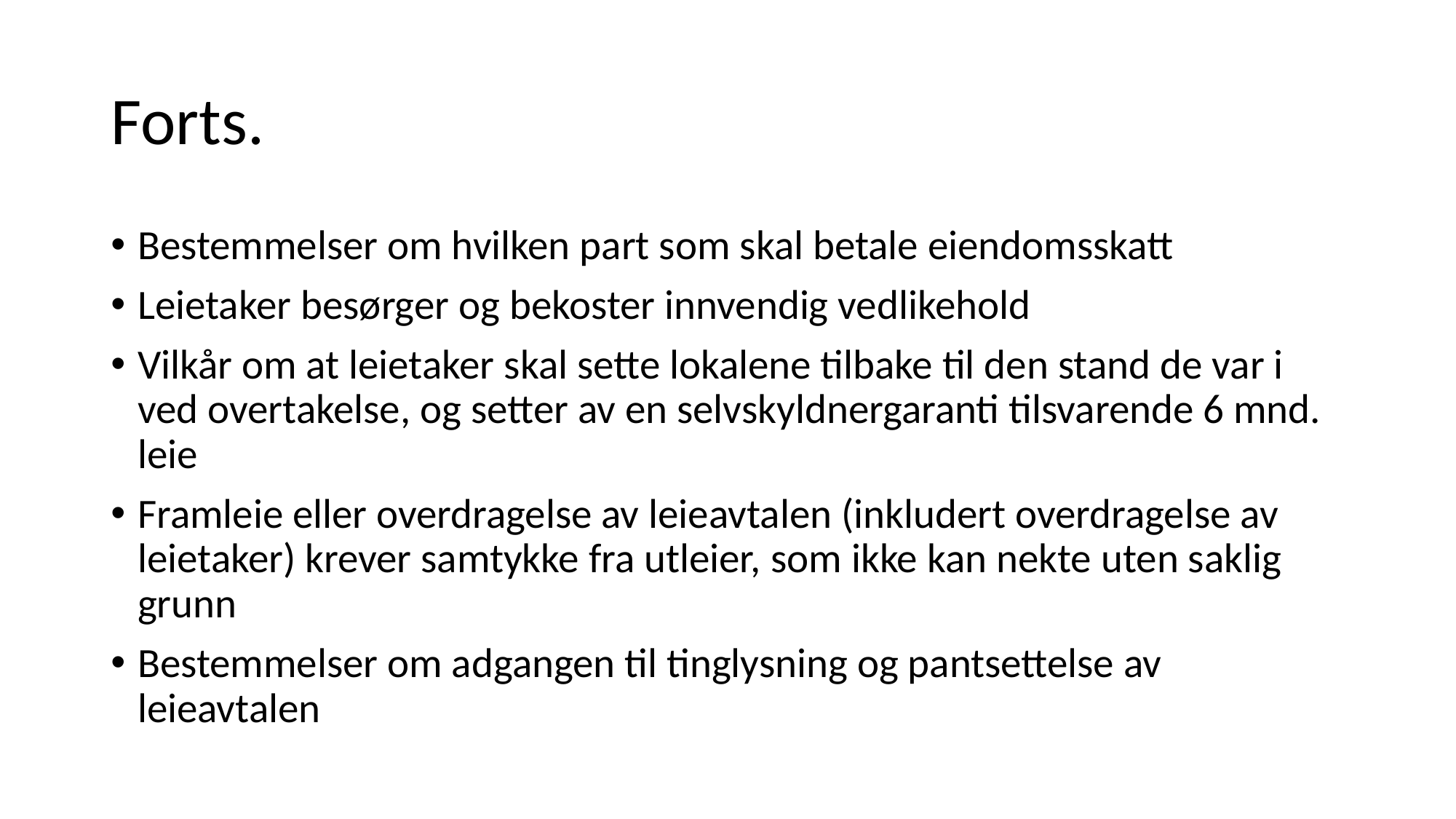

# Forts.
Bestemmelser om hvilken part som skal betale eiendomsskatt
Leietaker besørger og bekoster innvendig vedlikehold
Vilkår om at leietaker skal sette lokalene tilbake til den stand de var i ved overtakelse, og setter av en selvskyldnergaranti tilsvarende 6 mnd. leie
Framleie eller overdragelse av leieavtalen (inkludert overdragelse av leietaker) krever samtykke fra utleier, som ikke kan nekte uten saklig grunn
Bestemmelser om adgangen til tinglysning og pantsettelse av leieavtalen